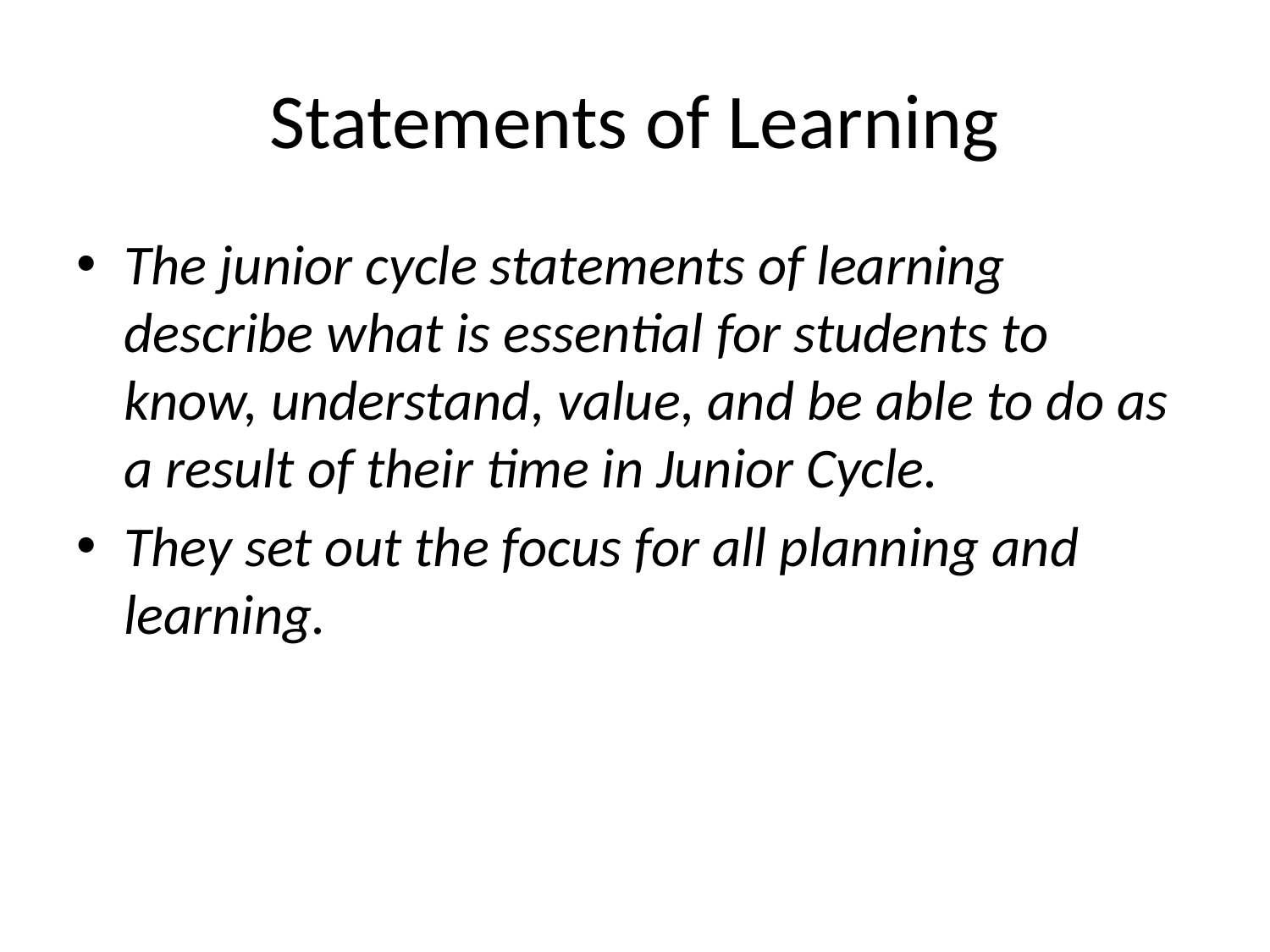

# Statements of Learning
The junior cycle statements of learning describe what is essential for students to know, understand, value, and be able to do as a result of their time in Junior Cycle.
They set out the focus for all planning and learning.